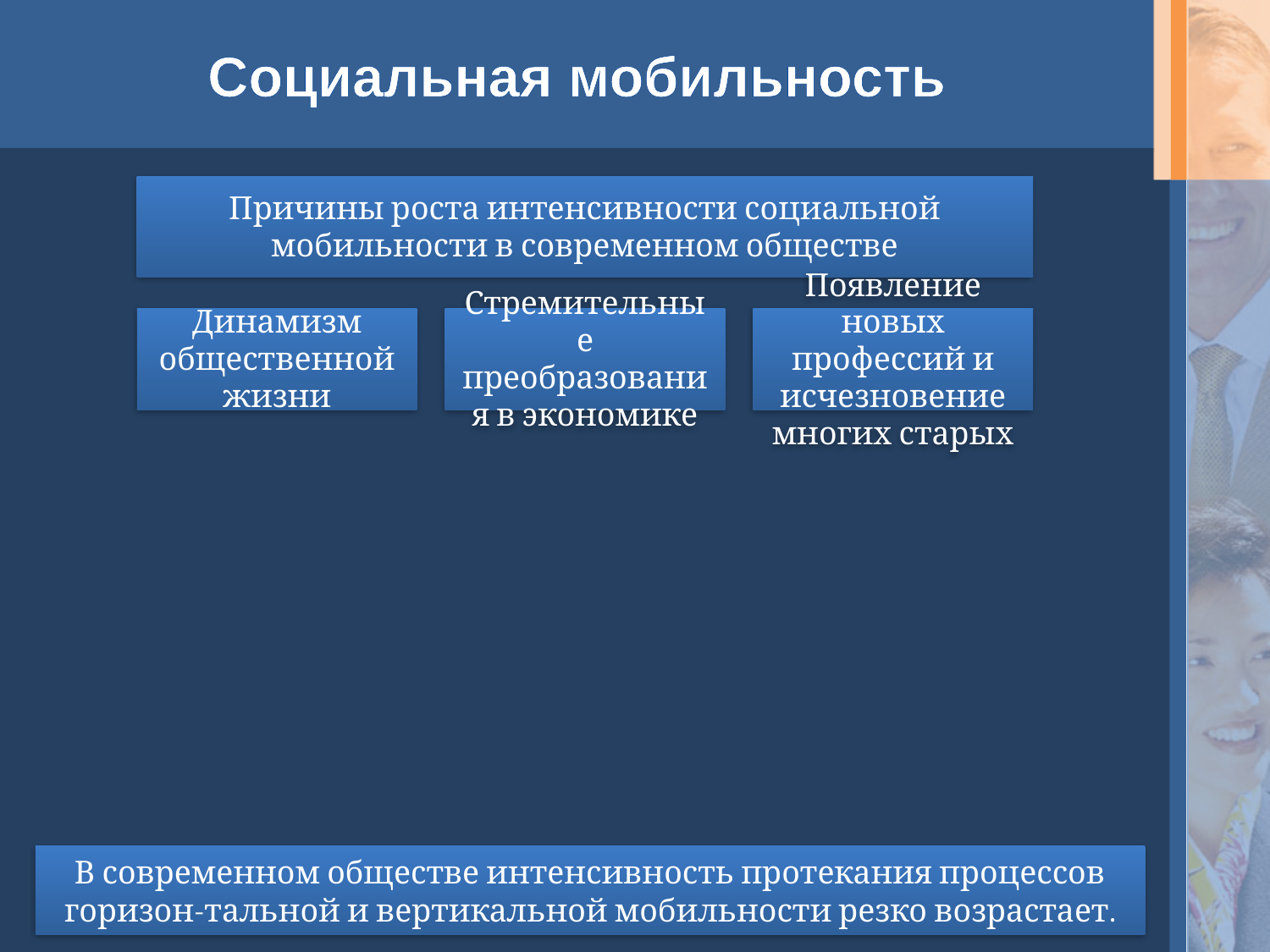

# Социальная мобильность
Причины роста интенсивности социальной мобильности в современном обществе
В современном обществе интенсивность протекания процессов горизон-тальной и вертикальной мобильности резко возрастает.